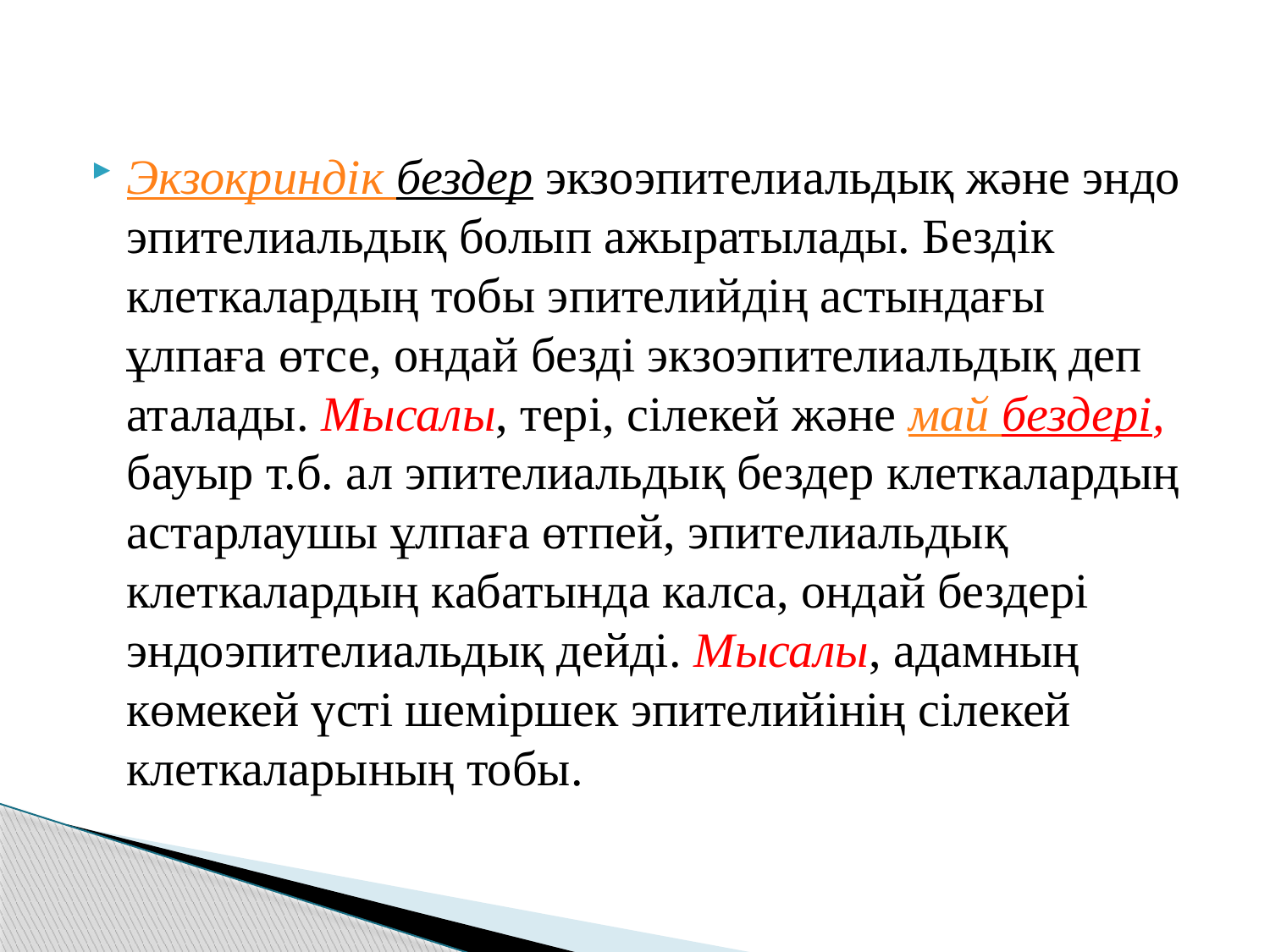

Экзокриндік бездер экзоэпителиальдық және эндо эпителиальдық болып ажыратылады. Бездік клеткалардың тобы эпителийдің астындағы ұлпаға өтсе, ондай безді экзоэпителиальдық деп аталады. Мысалы, тері, сілекей және май бездері, бауыр т.б. ал эпителиальдық бездер клеткалардың астарлаушы ұлпаға өтпей, эпителиальдық клеткалардың кабатында калса, ондай бездері эндоэпителиальдық дейді. Мысалы, адамның көмекей үсті шеміршек эпителийінің сілекей клеткаларының тобы.